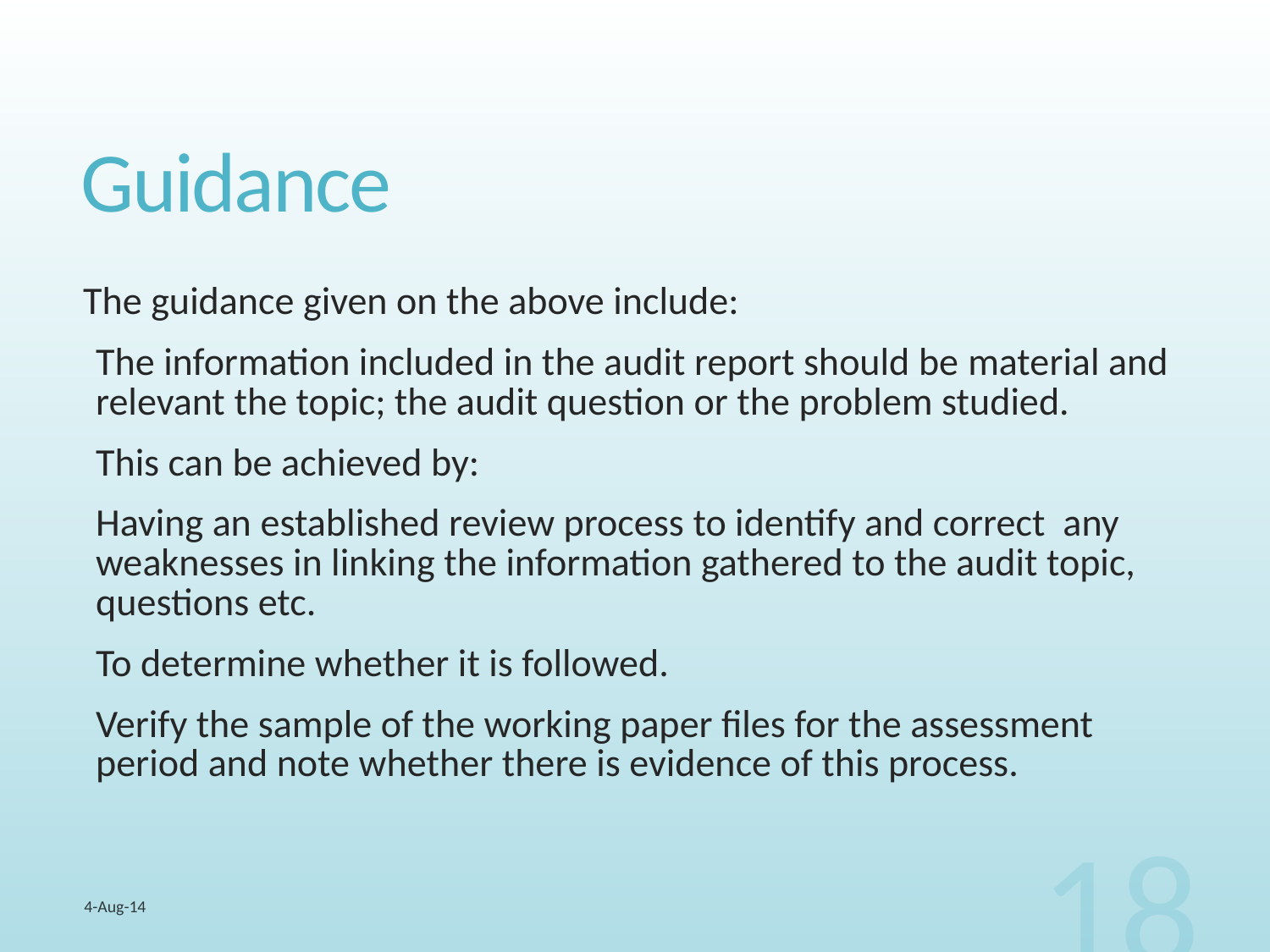

# Guidance
The guidance given on the above include:
The information included in the audit report should be material and relevant the topic; the audit question or the problem studied.
	This can be achieved by:
Having an established review process to identify and correct  any weaknesses in linking the information gathered to the audit topic, questions etc.
To determine whether it is followed.
Verify the sample of the working paper files for the assessment period and note whether there is evidence of this process.

18
4-Aug-14